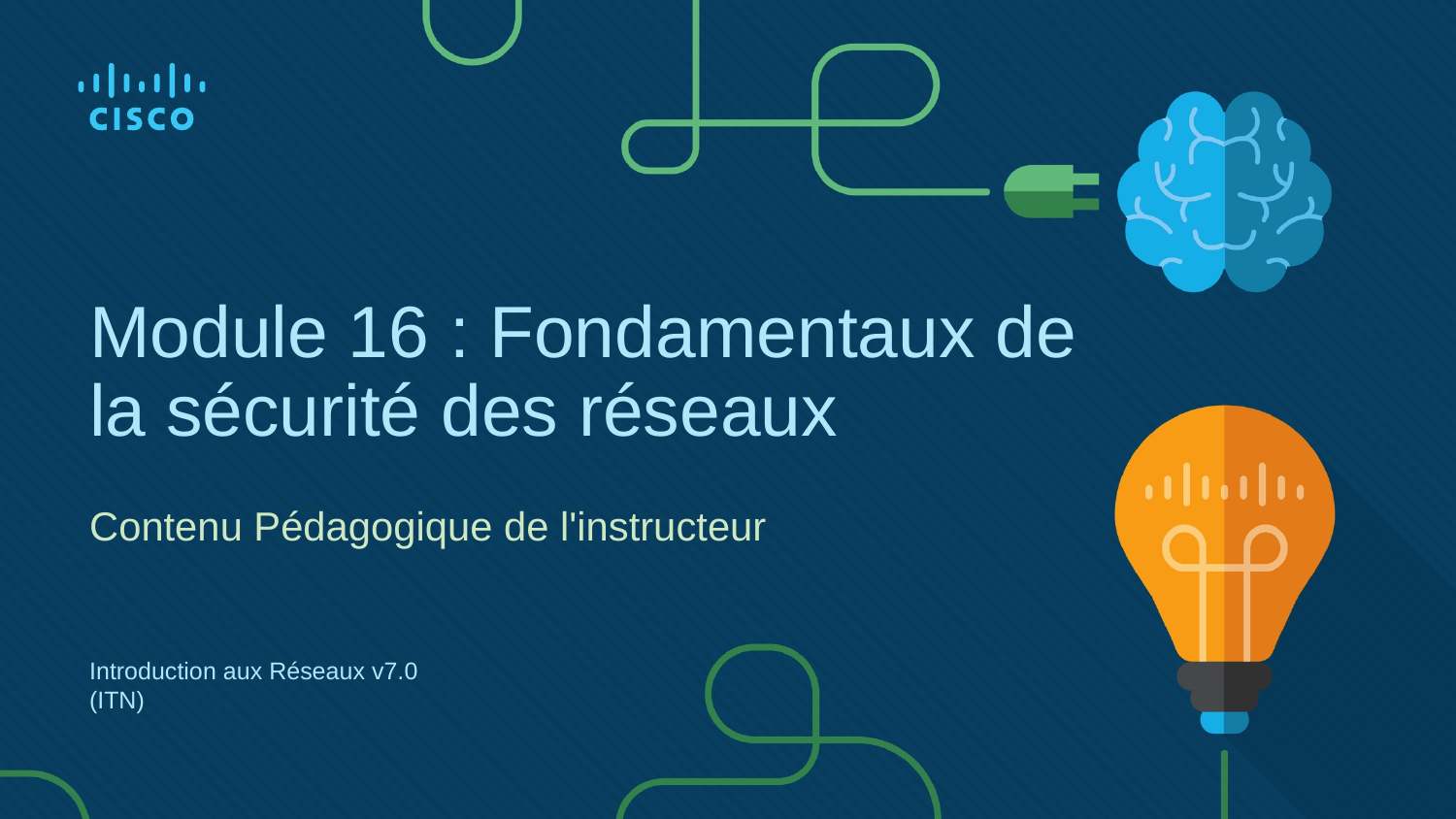

# Module 16 : Fondamentaux de la sécurité des réseaux
Contenu Pédagogique de l'instructeur
Introduction aux Réseaux v7.0 (ITN)